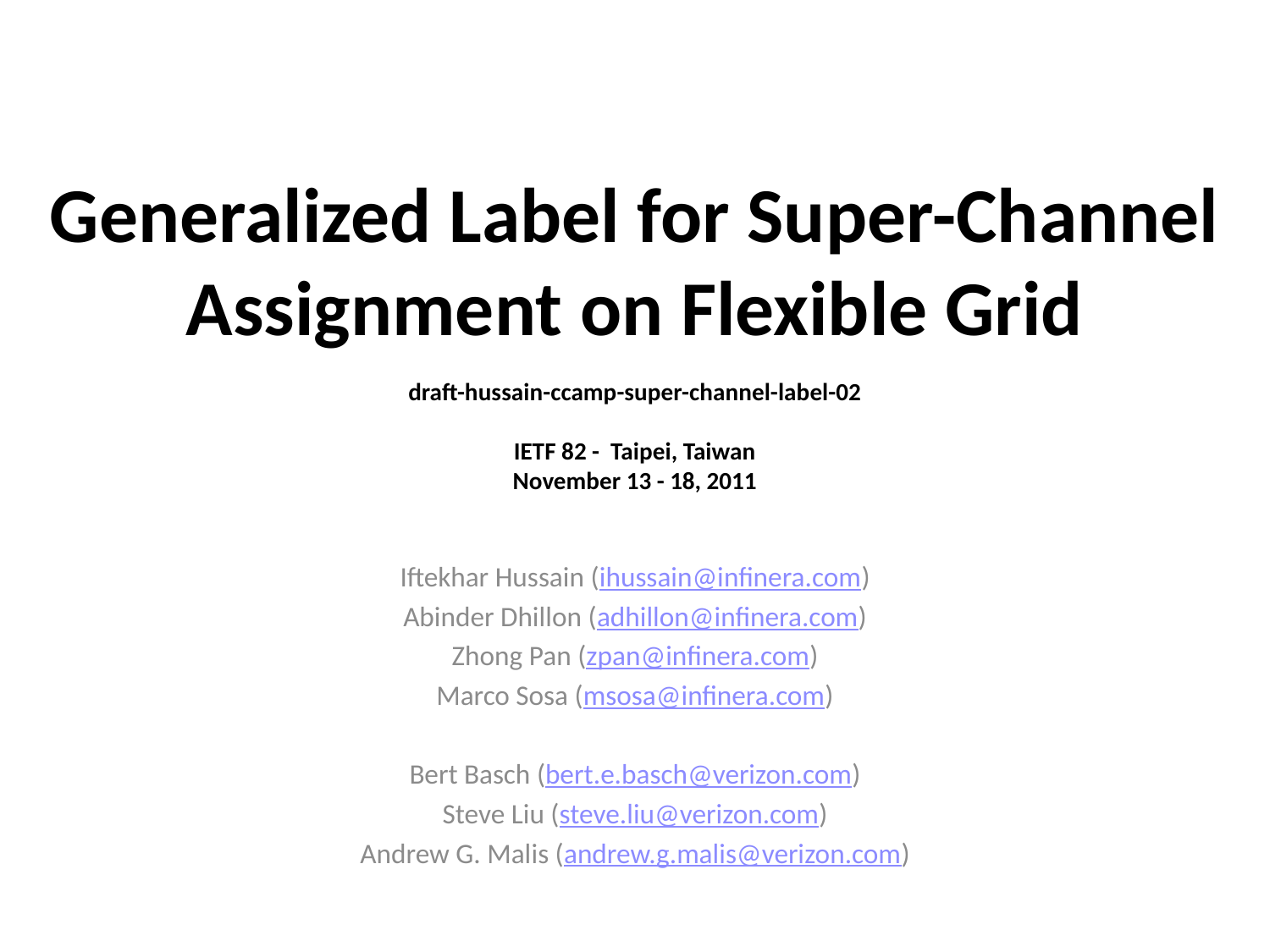

# Generalized Label for Super-Channel Assignment on Flexible Grid
draft-hussain-ccamp-super-channel-label-02

IETF 82 -  Taipei, Taiwan
November 13 - 18, 2011
Iftekhar Hussain (ihussain@infinera.com)
Abinder Dhillon (adhillon@infinera.com)
Zhong Pan (zpan@infinera.com)
Marco Sosa (msosa@infinera.com)

Bert Basch (bert.e.basch@verizon.com)
Steve Liu (steve.liu@verizon.com)
Andrew G. Malis (andrew.g.malis@verizon.com)